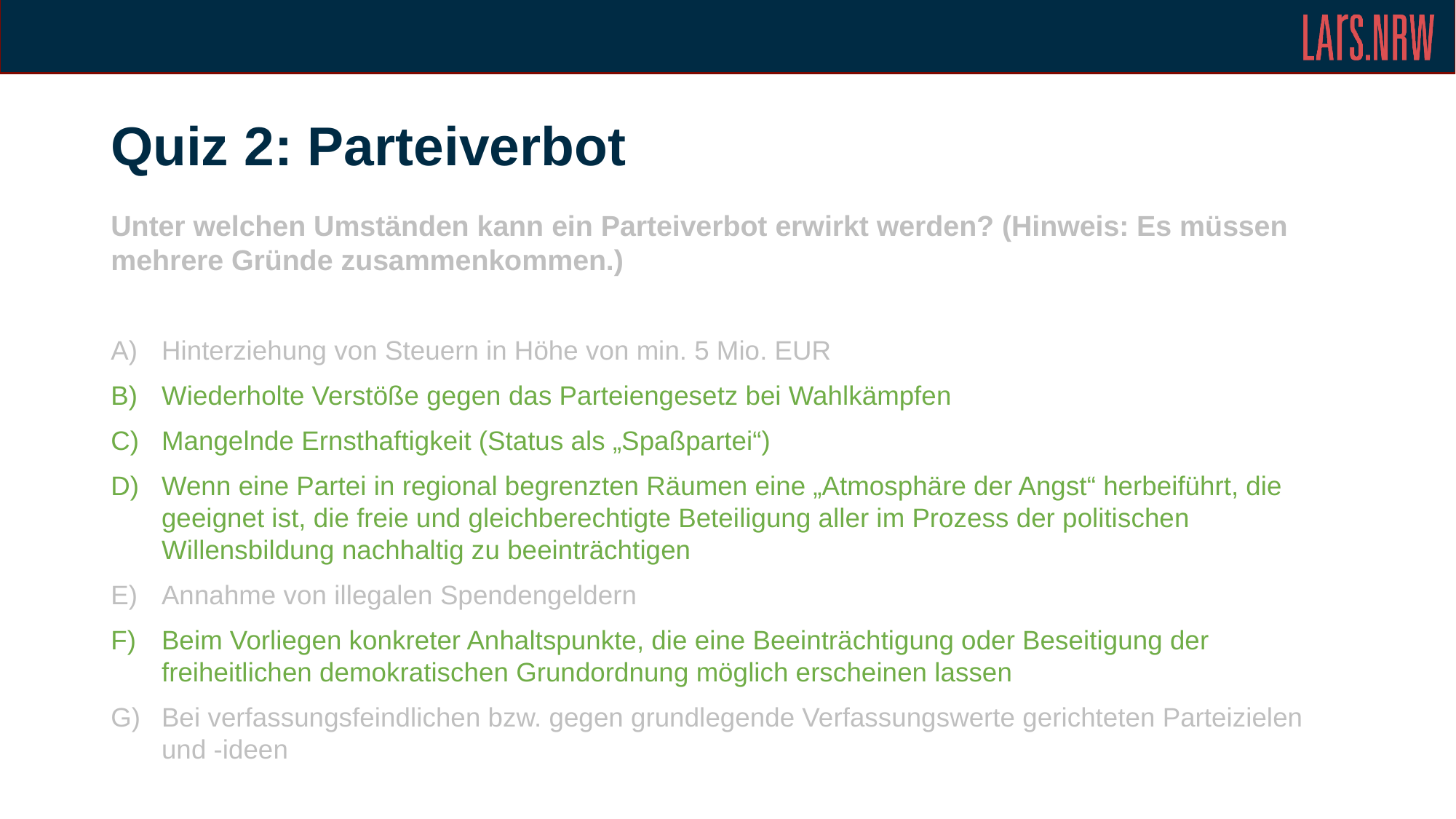

# Quiz 2: Parteiverbot
Unter welchen Umständen kann ein Parteiverbot erwirkt werden? (Hinweis: Es müssen mehrere Gründe zusammenkommen.)

Hinterziehung von Steuern in Höhe von min. 5 Mio. EUR
Wiederholte Verstöße gegen das Parteiengesetz bei Wahlkämpfen
Mangelnde Ernsthaftigkeit (Status als „Spaßpartei“)
Wenn eine Partei in regional begrenzten Räumen eine „Atmosphäre der Angst“ herbeiführt, die geeignet ist, die freie und gleichberechtigte Beteiligung aller im Prozess der politischen Willensbildung nachhaltig zu beeinträchtigen
Annahme von illegalen Spendengeldern
Beim Vorliegen konkreter Anhaltspunkte, die eine Beeinträchtigung oder Beseitigung der freiheitlichen demokratischen Grundordnung möglich erscheinen lassen
Bei verfassungsfeindlichen bzw. gegen grundlegende Verfassungswerte gerichteten Parteizielen und -ideen